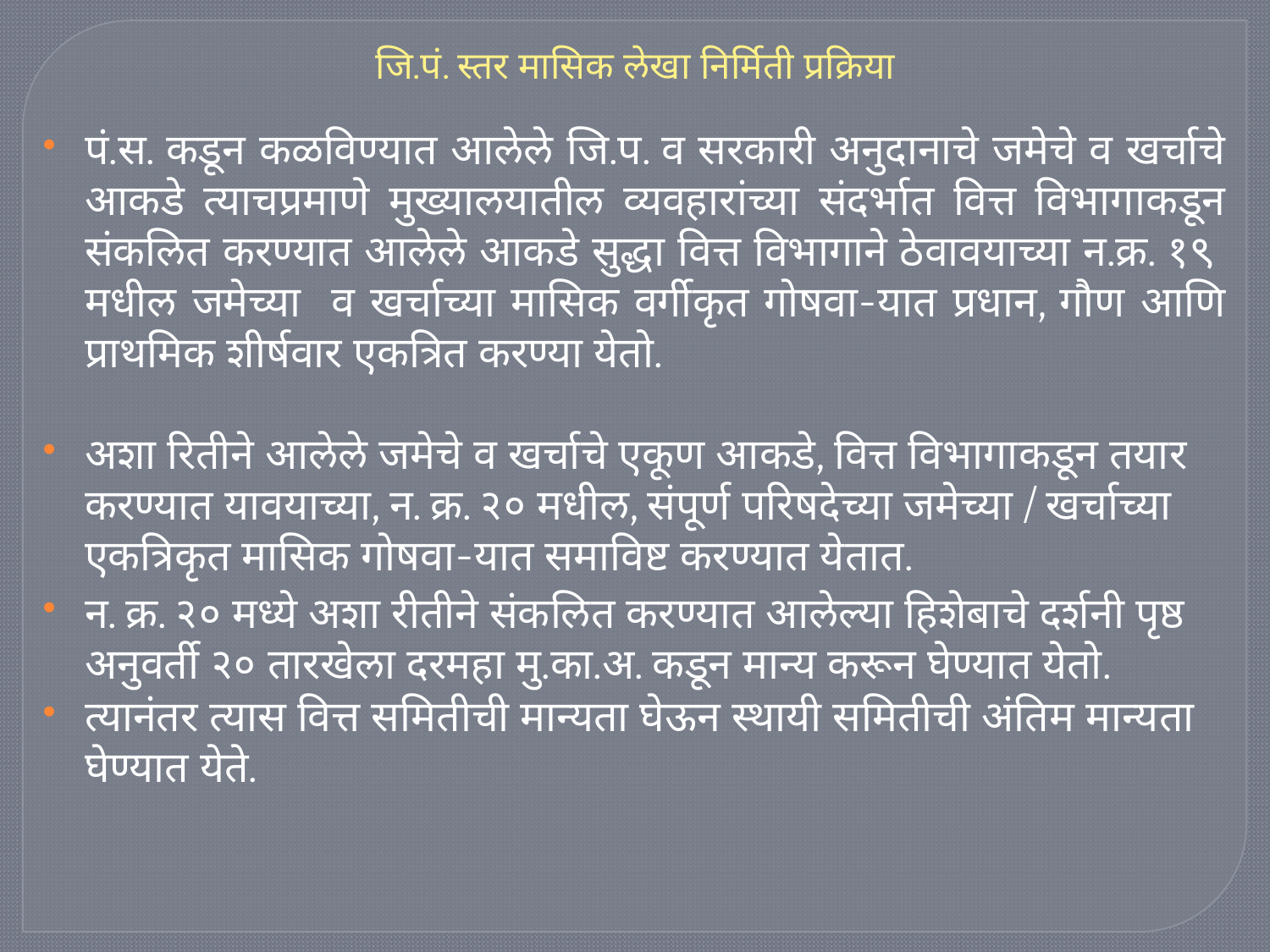

जि.पं. स्तर मासिक लेखा निर्मिती प्रक्रिया
पं.स. कडून कळविण्यात आलेले जि.प. व सरकारी अनुदानाचे जमेचे व खर्चाचे आकडे त्याचप्रमाणे मुख्यालयातील व्यवहारांच्या संदर्भात वित्त विभागाकडून संकलित करण्यात आलेले आकडे सुद्धा वित्त विभागाने ठेवावयाच्या न.क्र. १९  मधील जमेच्या  व खर्चाच्या मासिक वर्गीकृत गोषवा-यात प्रधान, गौण आणि प्राथमिक शीर्षवार एकत्रित करण्या येतो.

अशा रितीने आलेले जमेचे व खर्चाचे एकूण आकडे, वित्त विभागाकडून तयार करण्यात यावयाच्या, न. क्र. २० मधील, संपूर्ण परिषदेच्या जमेच्या / खर्चाच्या एकत्रिकृत मासिक गोषवा-यात समाविष्ट करण्यात येतात.

न. क्र. २० मध्ये अशा रीतीने संकलित करण्यात आलेल्या हिशेबाचे दर्शनी पृष्ठ अनुवर्ती २० तारखेला दरमहा मु.का.अ. कडून मान्य करून घेण्यात येतो.

त्यानंतर त्यास वित्त समितीची मान्यता घेऊन स्थायी समितीची अंतिम मान्यता घेण्यात येते.